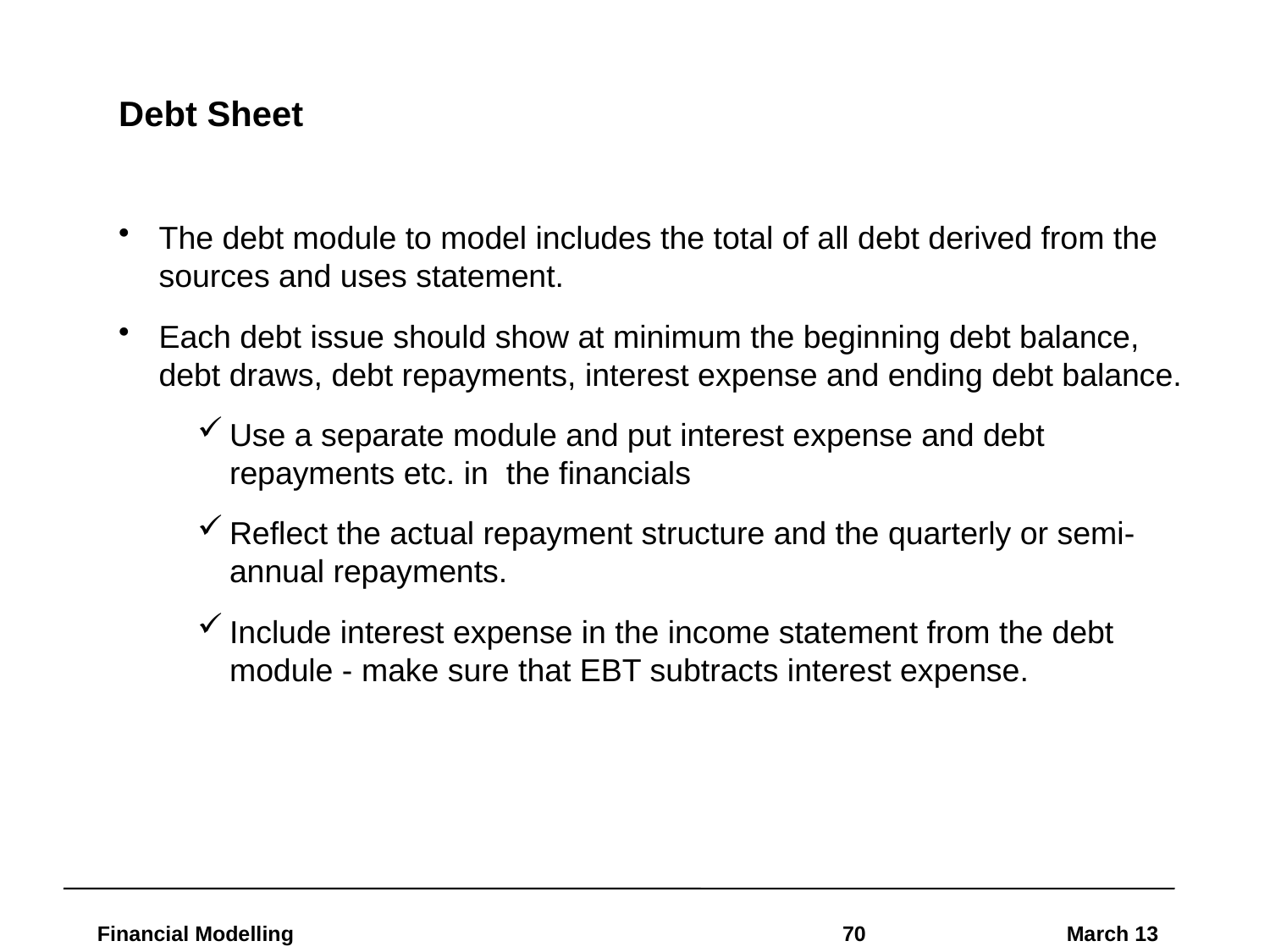

# Debt Sheet
The debt module to model includes the total of all debt derived from the sources and uses statement.
Each debt issue should show at minimum the beginning debt balance, debt draws, debt repayments, interest expense and ending debt balance.
Use a separate module and put interest expense and debt repayments etc. in  the financials
Reflect the actual repayment structure and the quarterly or semi-annual repayments.
Include interest expense in the income statement from the debt module - make sure that EBT subtracts interest expense.